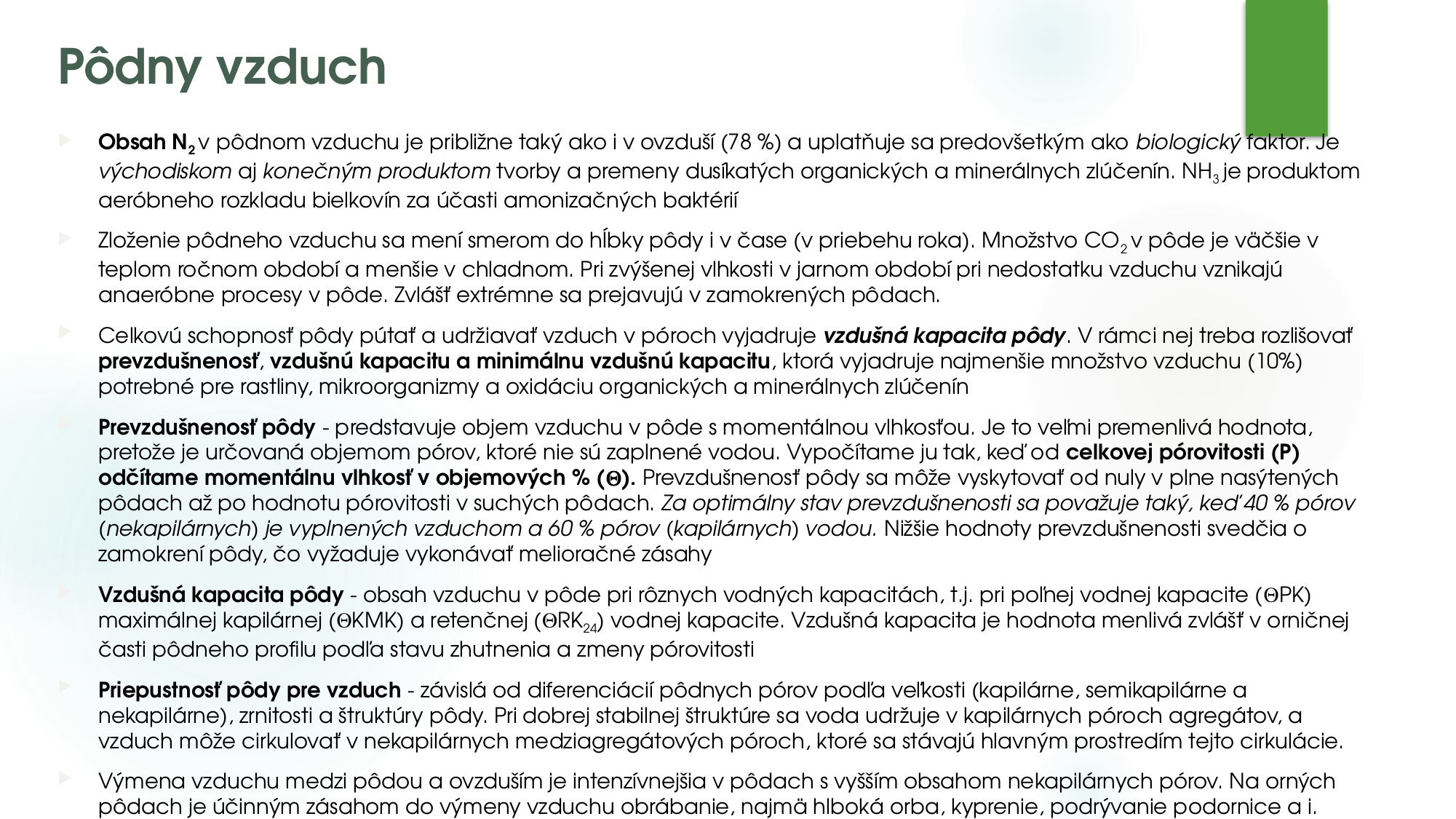

# Pôdny vzduch
Obsah N2 v pôdnom vzduchu je približne taký ako i v ovzduší (78 %) a uplatňuje sa predovšetkým ako biologický faktor. Je východiskom aj konečným produktom tvorby a premeny dusíkatých organických a minerálnych zlúčenín. NH3 je produktom aeróbneho rozkladu bielkovín za účasti amonizačných baktérií
Zloženie pôdneho vzduchu sa mení smerom do hĺbky pôdy i v čase (v priebehu roka). Množstvo CO2 v pôde je väčšie v teplom ročnom období a menšie v chladnom. Pri zvýšenej vlhkosti v jarnom období pri nedostatku vzduchu vznikajú anaeróbne procesy v pôde. Zvlášť extrémne sa prejavujú v zamokrených pôdach.
Celkovú schopnosť pôdy pútať a udržiavať vzduch v póroch vyjadruje vzdušná kapacita pôdy. V rámci nej treba rozlišovať prevzdušnenosť, vzdušnú kapacitu a minimálnu vzdušnú kapacitu, ktorá vyjadruje najmenšie množstvo vzduchu (10%) potrebné pre rastliny, mikroorganizmy a oxidáciu organických a minerálnych zlúčenín
Prevzdušnenosť pôdy - predstavuje objem vzduchu v pôde s momentálnou vlhkosťou. Je to veľmi premenlivá hodnota, pretože je určovaná objemom pórov, ktoré nie sú zaplnené vodou. Vypočítame ju tak, keď od celkovej pórovitosti (P) odčítame momentálnu vlhkosť v objemových % (Θ). Prevzdušnenosť pôdy sa môže vyskytovať od nuly v plne nasýtených pôdach až po hodnotu pórovitosti v suchých pôdach. Za optimálny stav prevzdušnenosti sa považuje taký, keď 40 % pórov (nekapilárnych) je vyplnených vzduchom a 60 % pórov (kapilárnych) vodou. Nižšie hodnoty prevzdušnenosti svedčia o zamokrení pôdy, čo vyžaduje vykonávať melioračné zásahy
Vzdušná kapacita pôdy - obsah vzduchu v pôde pri rôznych vodných kapacitách, t.j. pri poľnej vodnej kapacite (ΘPK) maximálnej kapilárnej (ΘKMK) a retenčnej (ΘRK24) vodnej kapacite. Vzdušná kapacita je hodnota menlivá zvlášť v orničnej časti pôdneho profilu podľa stavu zhutnenia a zmeny pórovitosti
Priepustnosť pôdy pre vzduch - závislá od diferenciácií pôdnych pórov podľa veľkosti (kapilárne, semikapilárne a nekapilárne), zrnitosti a štruktúry pôdy. Pri dobrej stabilnej štruktúre sa voda udržuje v kapilárnych póroch agregátov, a vzduch môže cirkulovať v nekapilárnych medziagregátových póroch, ktoré sa stávajú hlavným prostredím tejto cirkulácie.
Výmena vzduchu medzi pôdou a ovzduším je intenzívnejšia v pôdach s vyšším obsahom nekapilárnych pórov. Na orných pôdach je účinným zásahom do výmeny vzduchu obrábanie, najmä hlboká orba, kyprenie, podrývanie podornice a i.